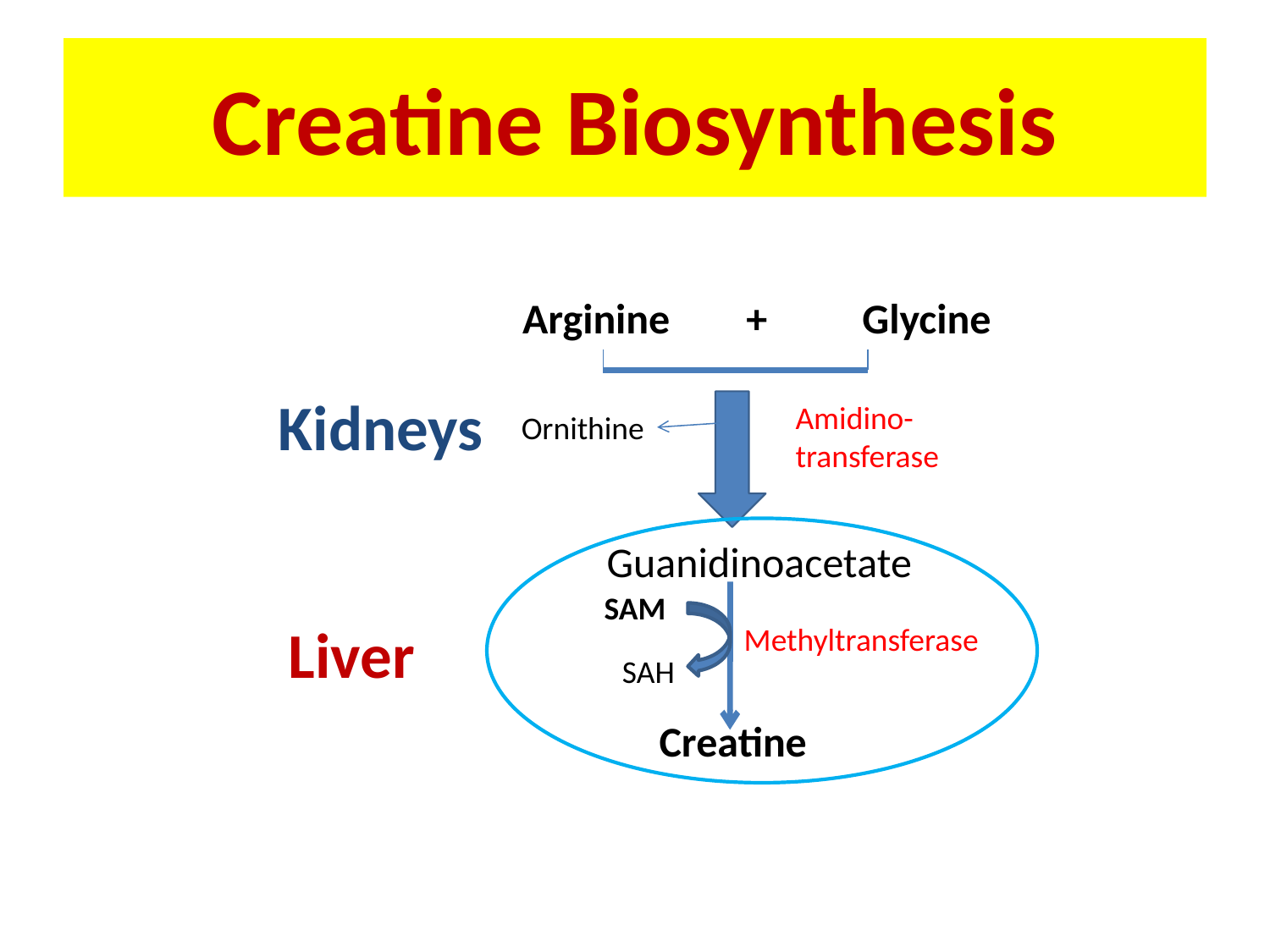

# Creatine Biosynthesis
Arginine        +          Glycine

Amidino-transferase
Ornithine
Guanidinoacetate
SAM

Methyltransferase
SAH
Creatine
Kidneys

Liver